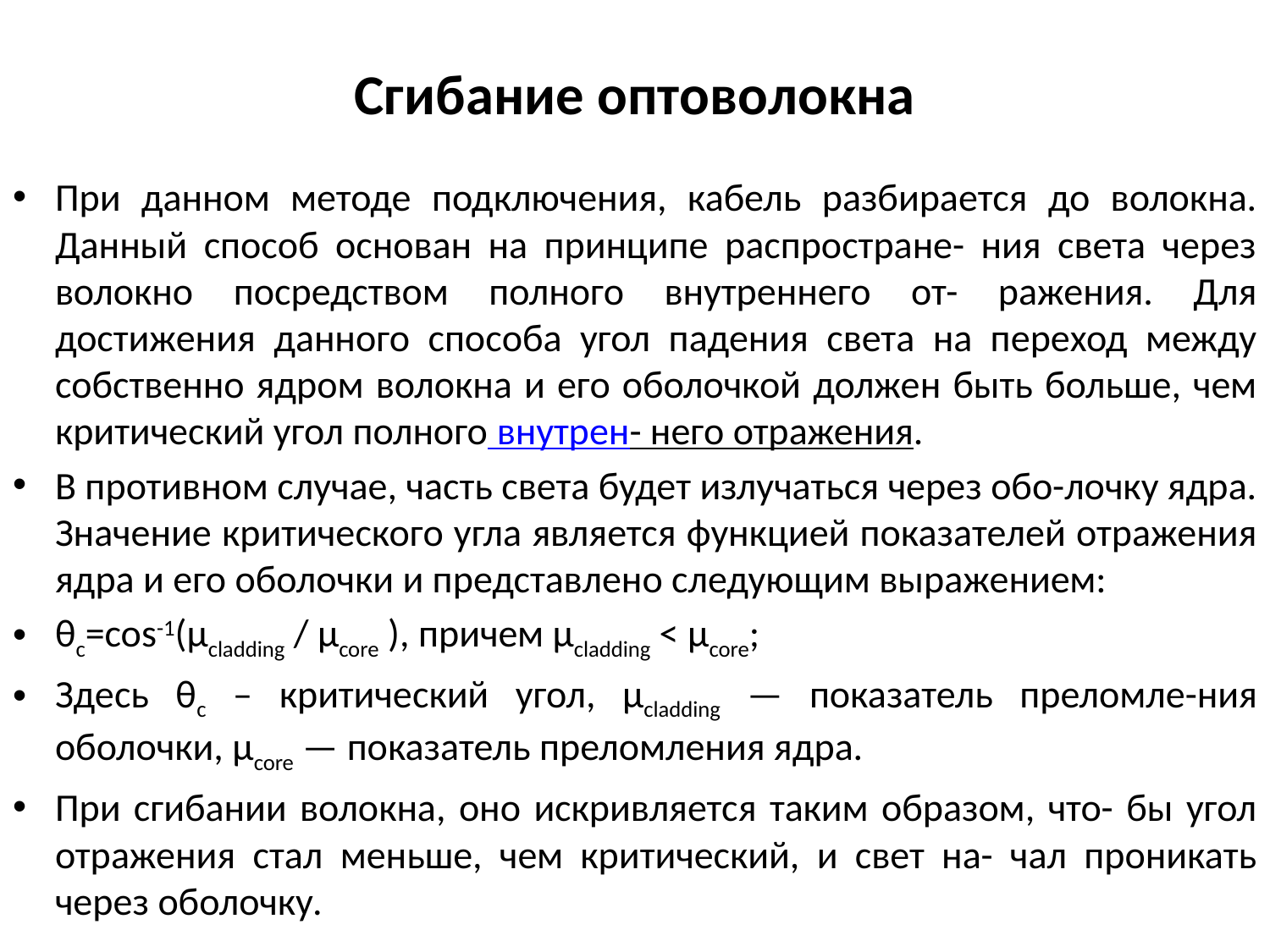

# Сгибание оптоволокна
При данном методе подключения, кабель разбирается до волокна. Данный способ основан на принципе распростране- ния света через волокно посредством полного внутреннего от- ражения. Для достижения данного способа угол падения света на переход между собственно ядром волокна и его оболочкой должен быть больше, чем критический угол полного внутрен- него отражения.
В противном случае, часть света будет излучаться через обо-лочку ядра. Значение критического угла является функцией показателей отражения ядра и его оболочки и представлено следующим выражением:
θc=cos-1(μcladding / μcore ), причем μcladding < μcore;
Здесь θc – критический угол, μcladding — показатель преломле-ния оболочки, μcore — показатель преломления ядра.
При сгибании волокна, оно искривляется таким образом, что- бы угол отражения стал меньше, чем критический, и свет на- чал проникать через оболочку.